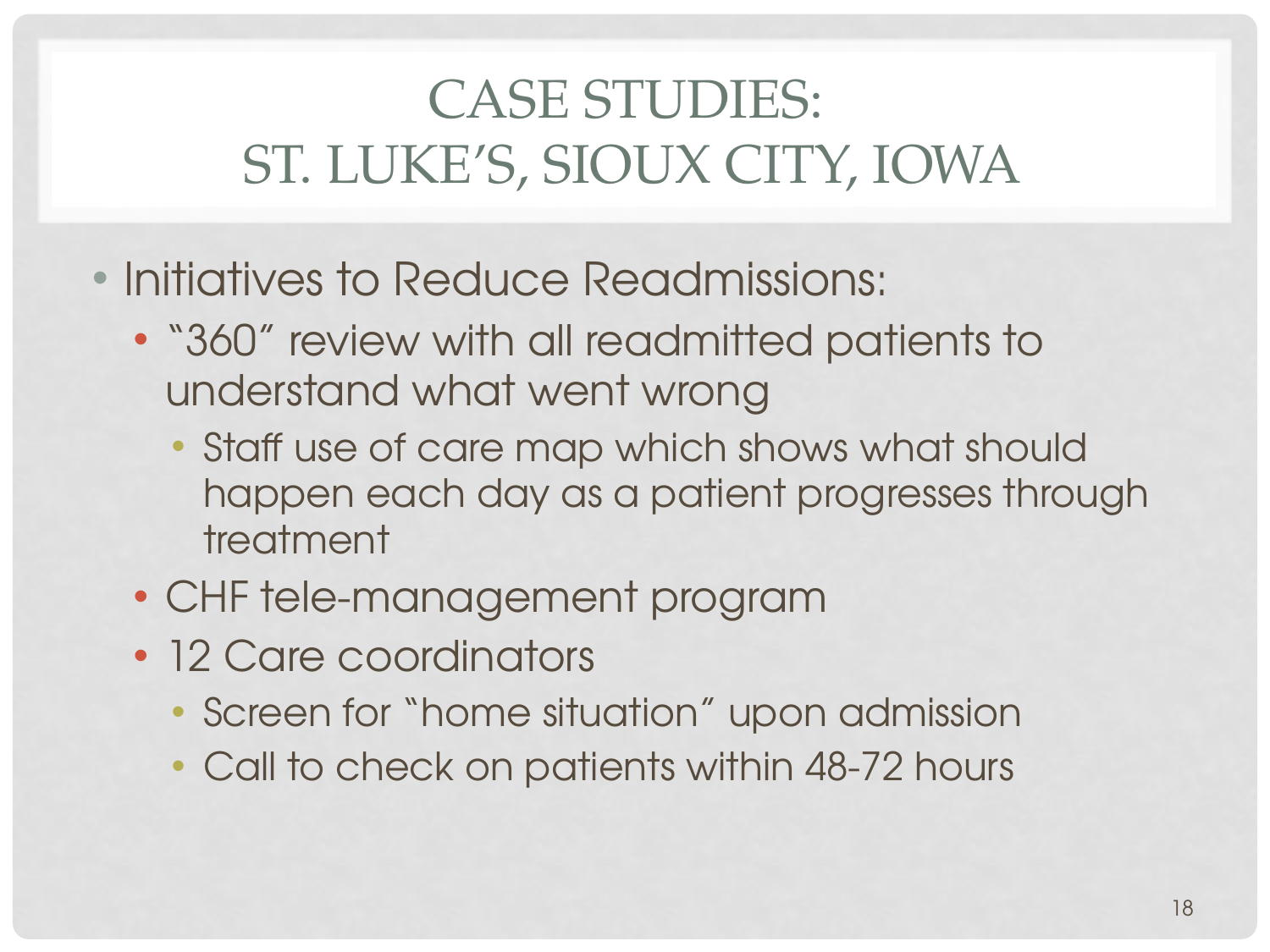

# Case studies: St. luke’s, Sioux City, Iowa
Initiatives to Reduce Readmissions:
“360” review with all readmitted patients to understand what went wrong
Staff use of care map which shows what should happen each day as a patient progresses through treatment
CHF tele-management program
12 Care coordinators
Screen for “home situation” upon admission
Call to check on patients within 48-72 hours
18